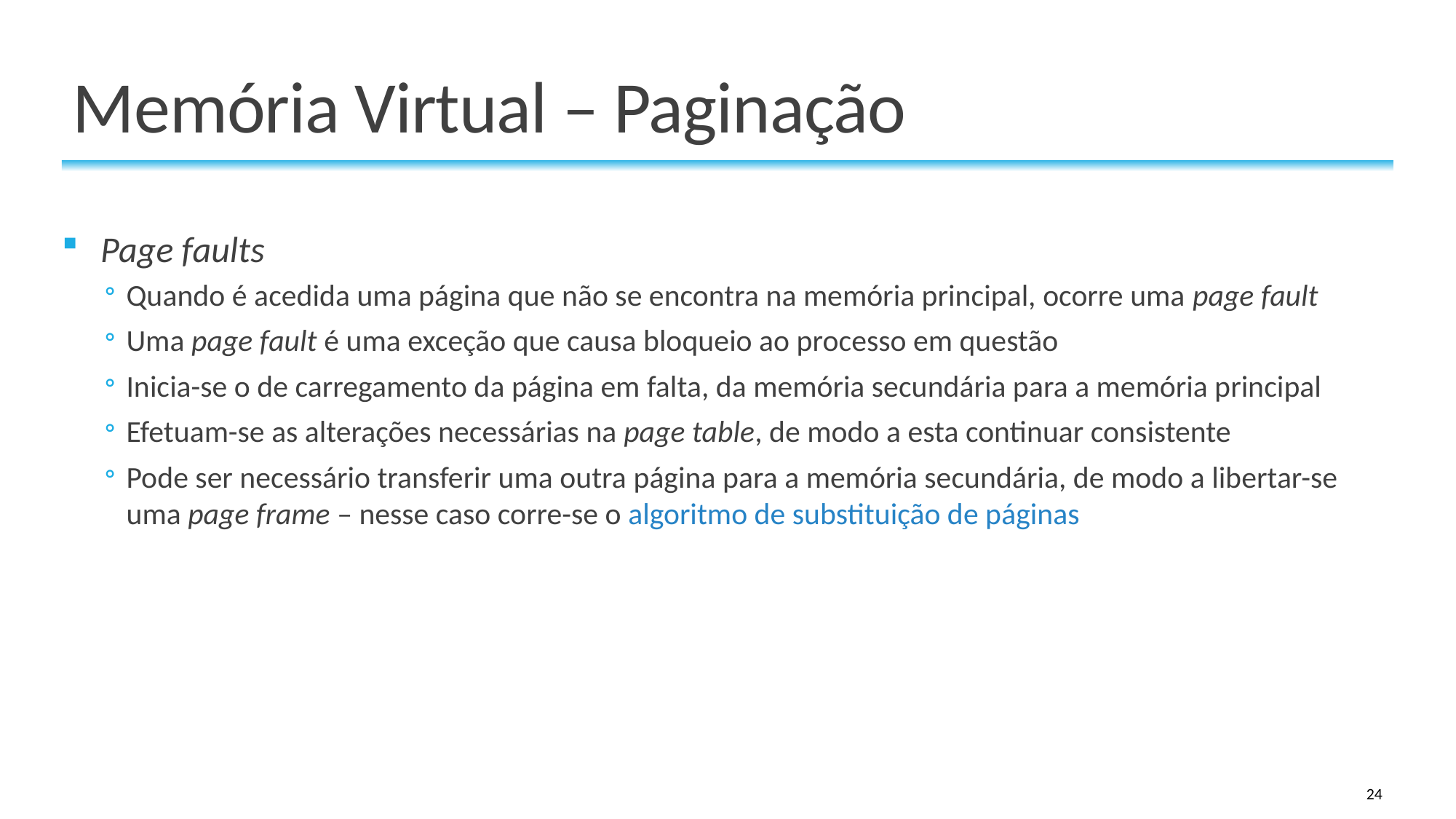

# Memória Virtual – Paginação
Page faults
Quando é acedida uma página que não se encontra na memória principal, ocorre uma page fault
Uma page fault é uma exceção que causa bloqueio ao processo em questão
Inicia-se o de carregamento da página em falta, da memória secundária para a memória principal
Efetuam-se as alterações necessárias na page table, de modo a esta continuar consistente
Pode ser necessário transferir uma outra página para a memória secundária, de modo a libertar-se uma page frame – nesse caso corre-se o algoritmo de substituição de páginas
24